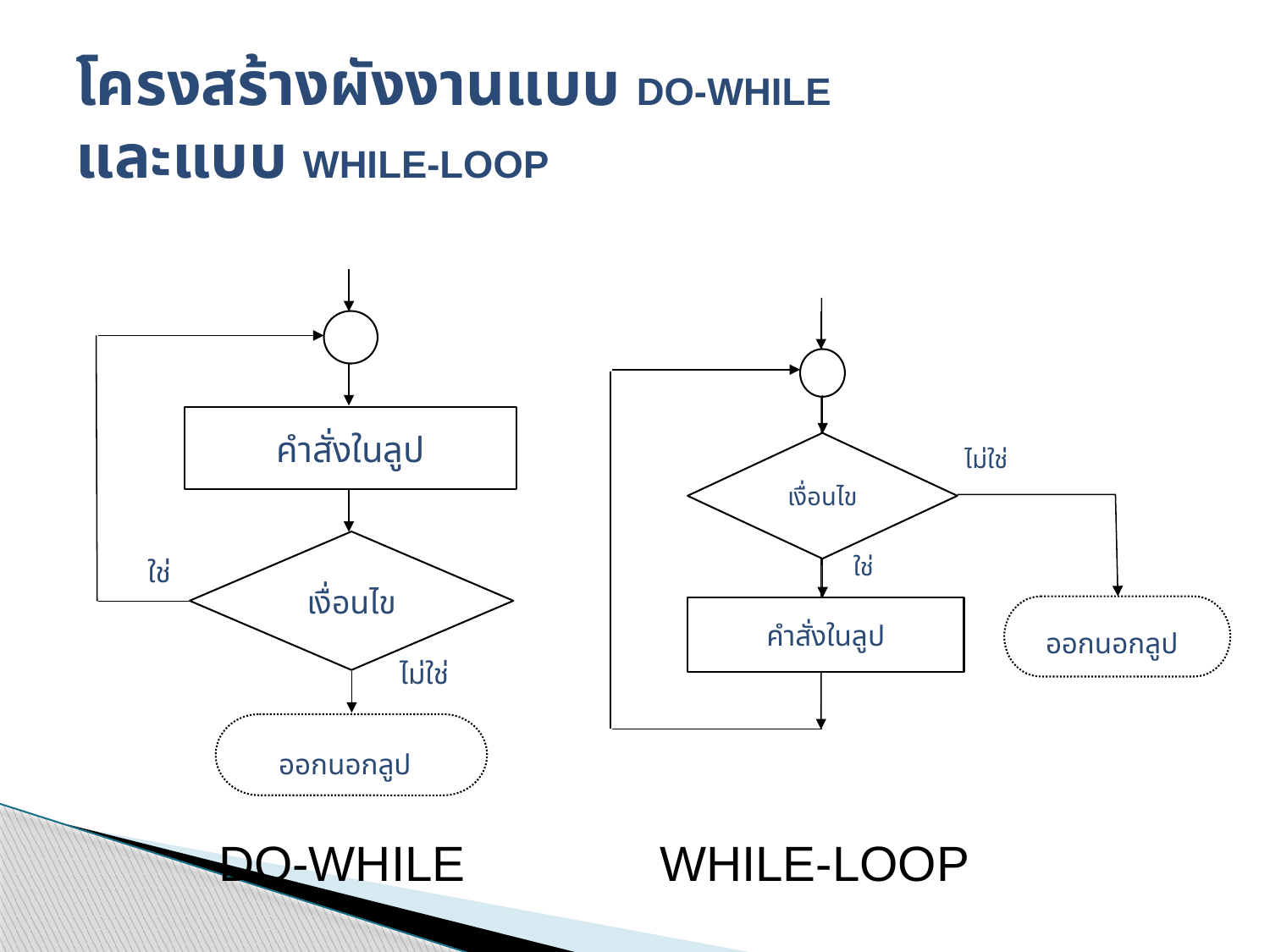

# โครงสร้างผังงานแบบ DO-WHILE และแบบ WHILE-LOOP

คำสั่งในลูป
เงื่อนไข
ใช่
ไม่ใช่
ออกนอกลูป

เงื่อนไข
ไม่ใช่
ใช่
ออกนอกลูป
คำสั่งในลูป
DO-WHILE
WHILE-LOOP